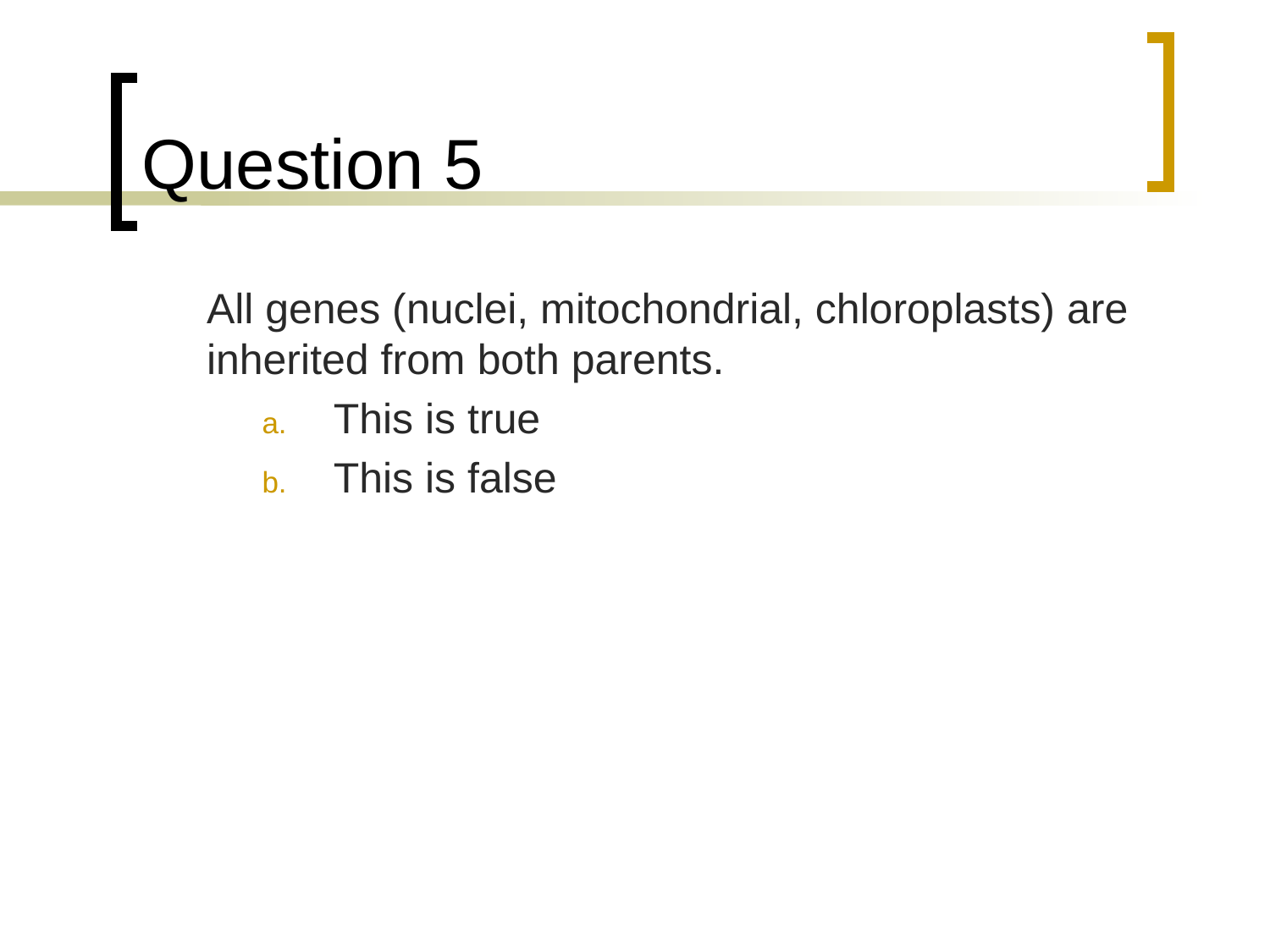

# Question 5
	All genes (nuclei, mitochondrial, chloroplasts) are inherited from both parents.
This is true
This is false